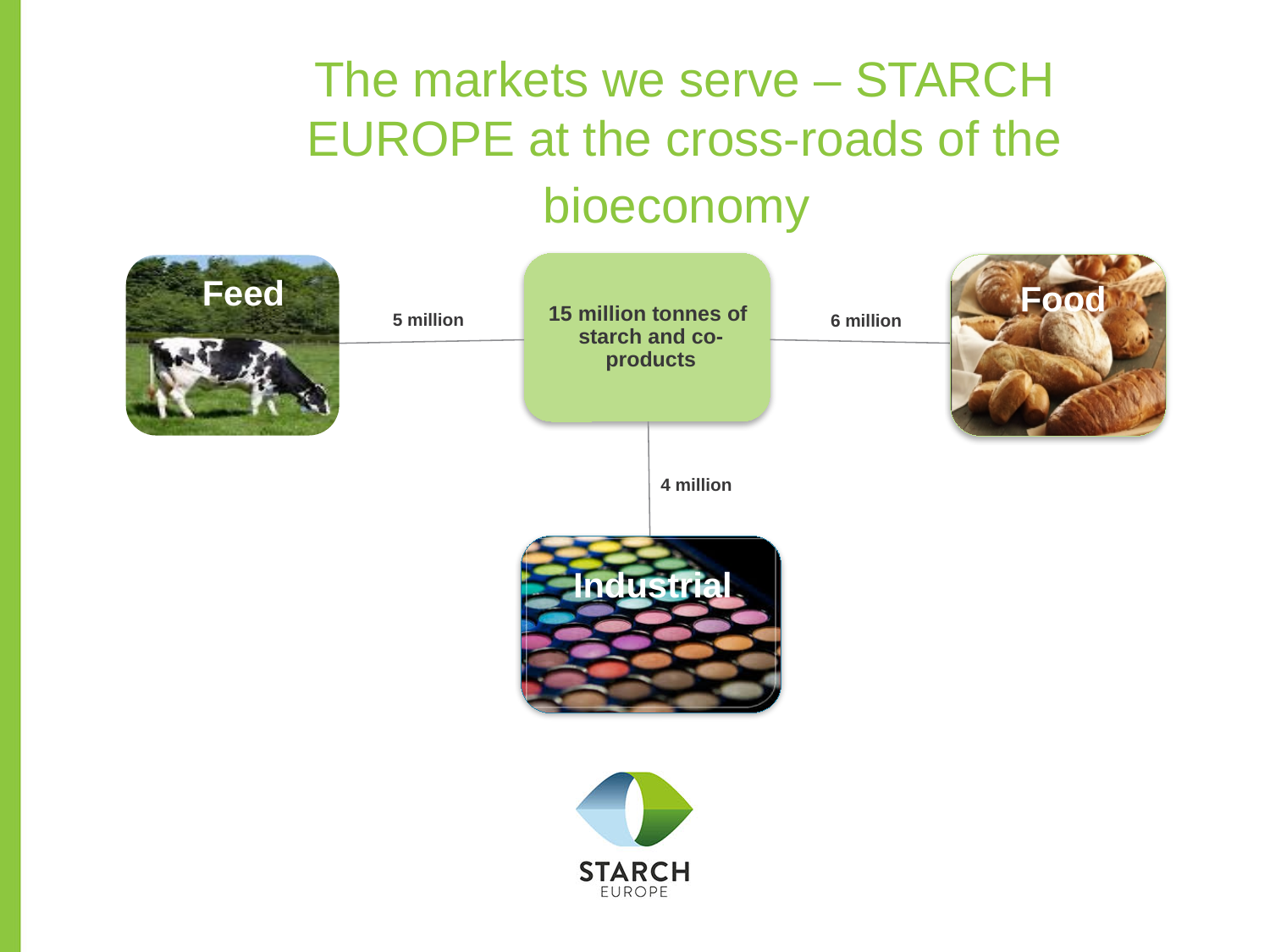

The markets we serve – STARCH EUROPE at the cross-roads of the bioeconomy
15 million tonnes of  starch and co-products

Feed
Food
5 million
6 million
4 million
Industrial